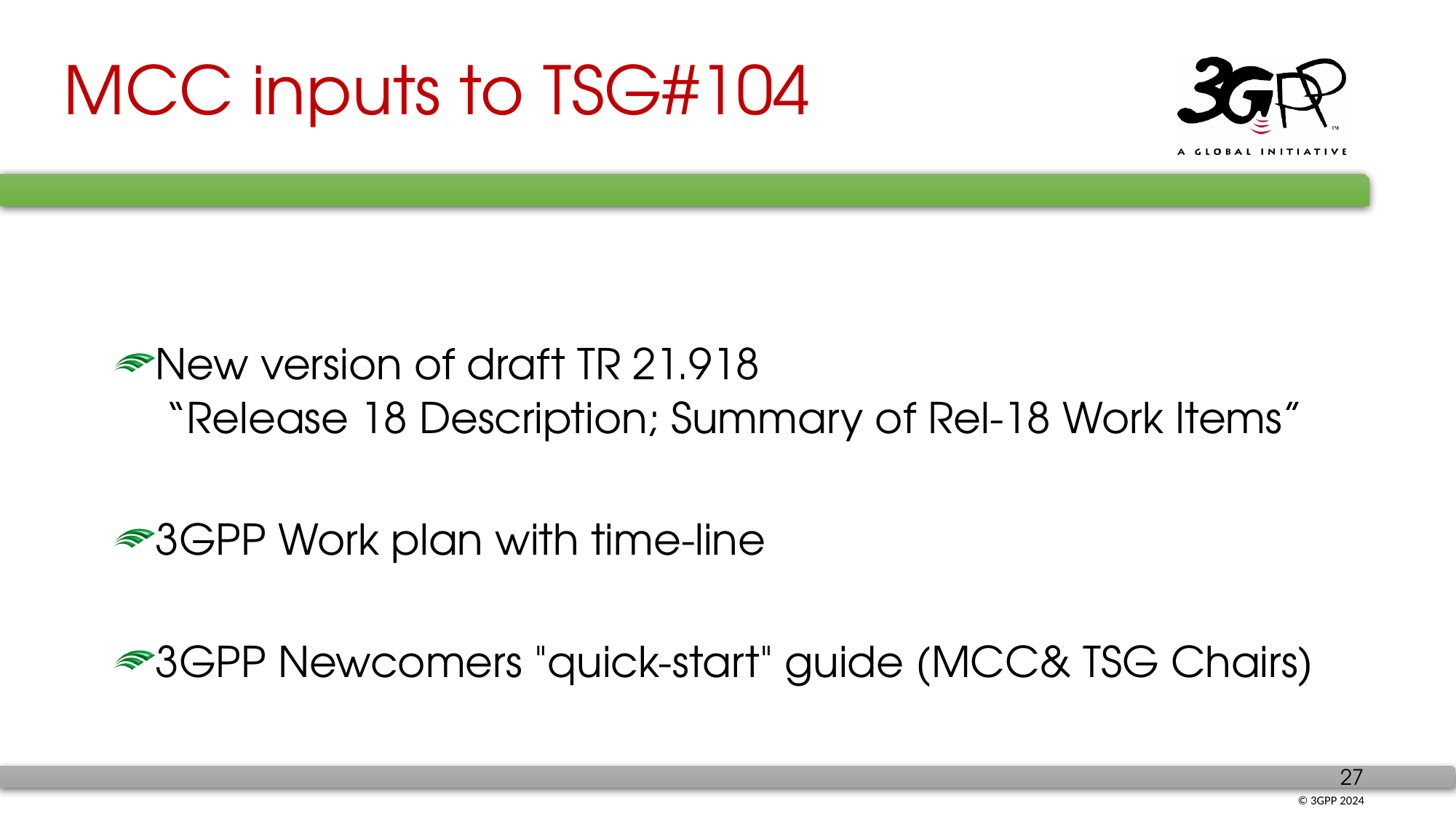

# MCC inputs to TSG#104

New version of draft TR 21.918
“Release 18 Description; Summary of Rel-18 Work Items”

3GPP Work plan with time-line

3GPP Newcomers "quick-start" guide (MCC& TSG Chairs)